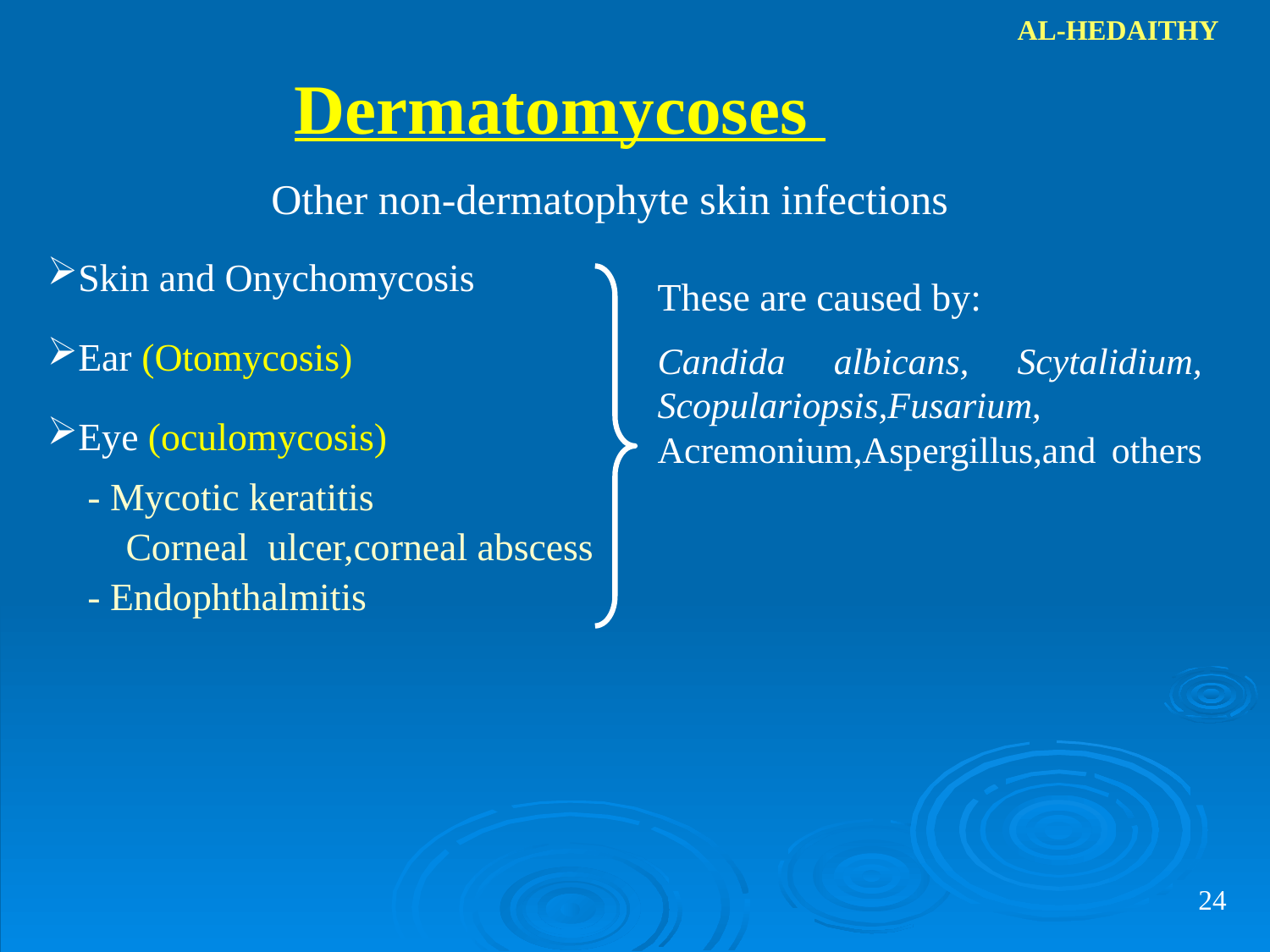

AL-HEDAITHY
Dermatomycoses
Other non-dermatophyte skin infections
Skin and Onychomycosis

These are caused by:
Candida albicans, Scytalidium, Scopulariopsis,Fusarium, Acremonium,Aspergillus,and others
Ear (Otomycosis)
Eye (oculomycosis)
- Mycotic keratitis
      Corneal  ulcer,corneal abscess
- Endophthalmitis
24